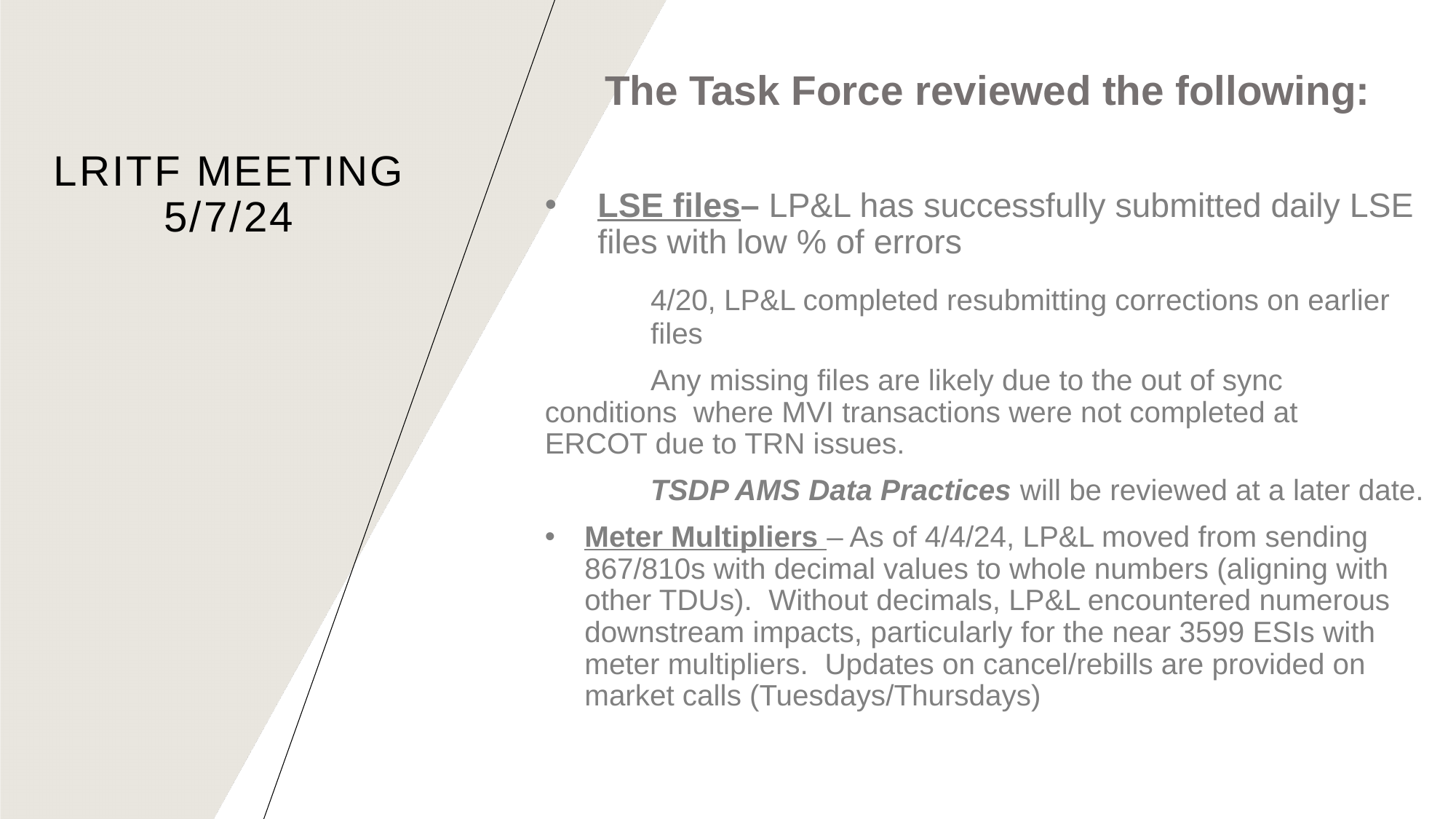

The Task Force reviewed the following:

LSE files– LP&L has successfully submitted daily LSE files with low % of errors
	4/20, LP&L completed resubmitting corrections on earlier 	files
	Any missing files are likely due to the out of sync 	conditions  where MVI transactions were not completed at 	ERCOT due to TRN issues.
	TSDP AMS Data Practices will be reviewed at a later date.
Meter Multipliers – As of 4/4/24, LP&L moved from sending 867/810s with decimal values to whole numbers (aligning with other TDUs).  Without decimals, LP&L encountered numerous downstream impacts, particularly for the near 3599 ESIs with meter multipliers.  Updates on cancel/rebills are provided on market calls (Tuesdays/Thursdays)

# LRITF meeting 5/7/24